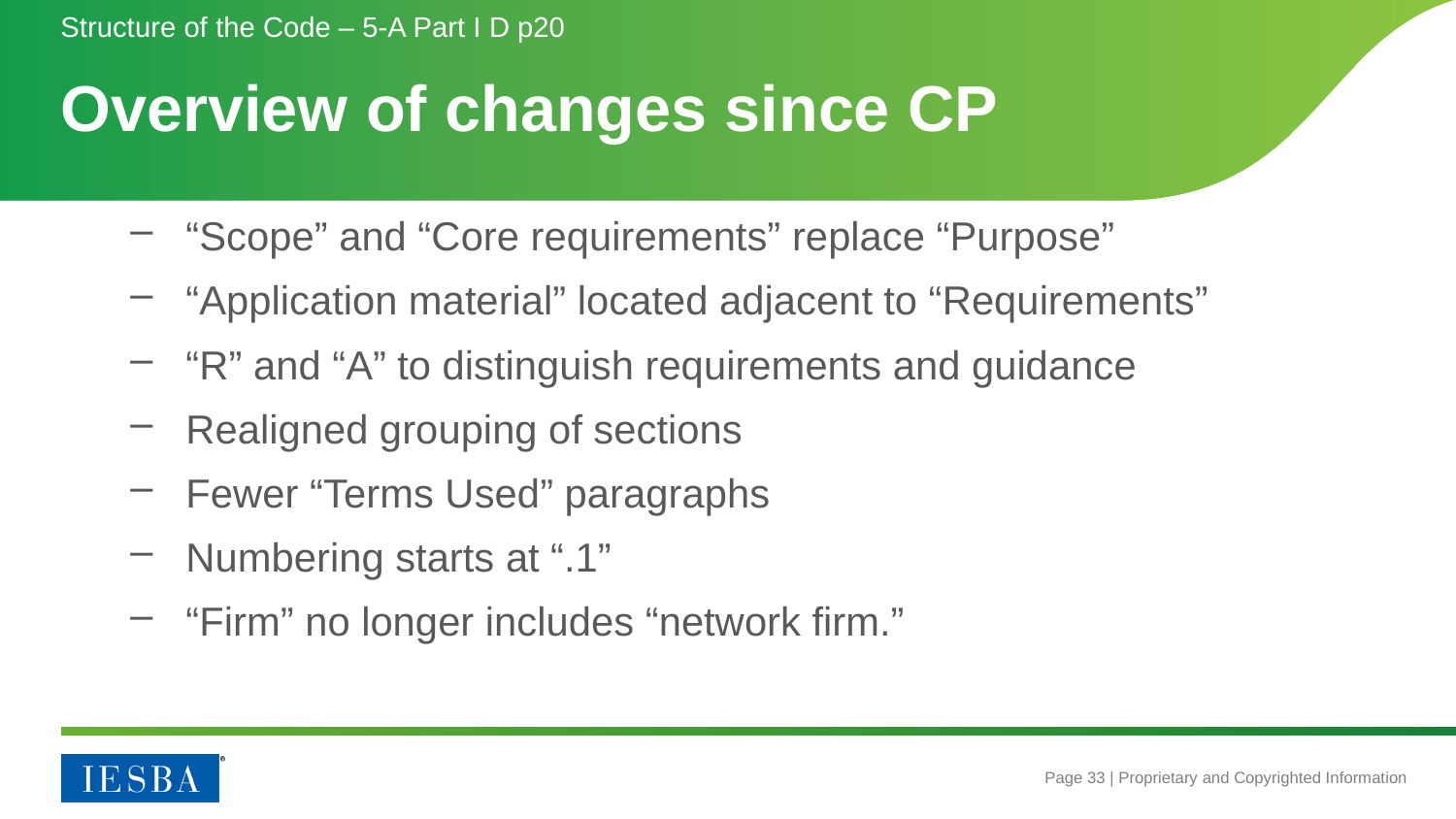

Structure of the Code – 5-A Part I D p20

# Overview of changes since CP
“Scope” and “Core requirements” replace “Purpose”
“Application material” located adjacent to “Requirements”
“R” and “A” to distinguish requirements and guidance
Realigned grouping of sections
Fewer “Terms Used” paragraphs
Numbering starts at “.1”
“Firm” no longer includes “network firm.”